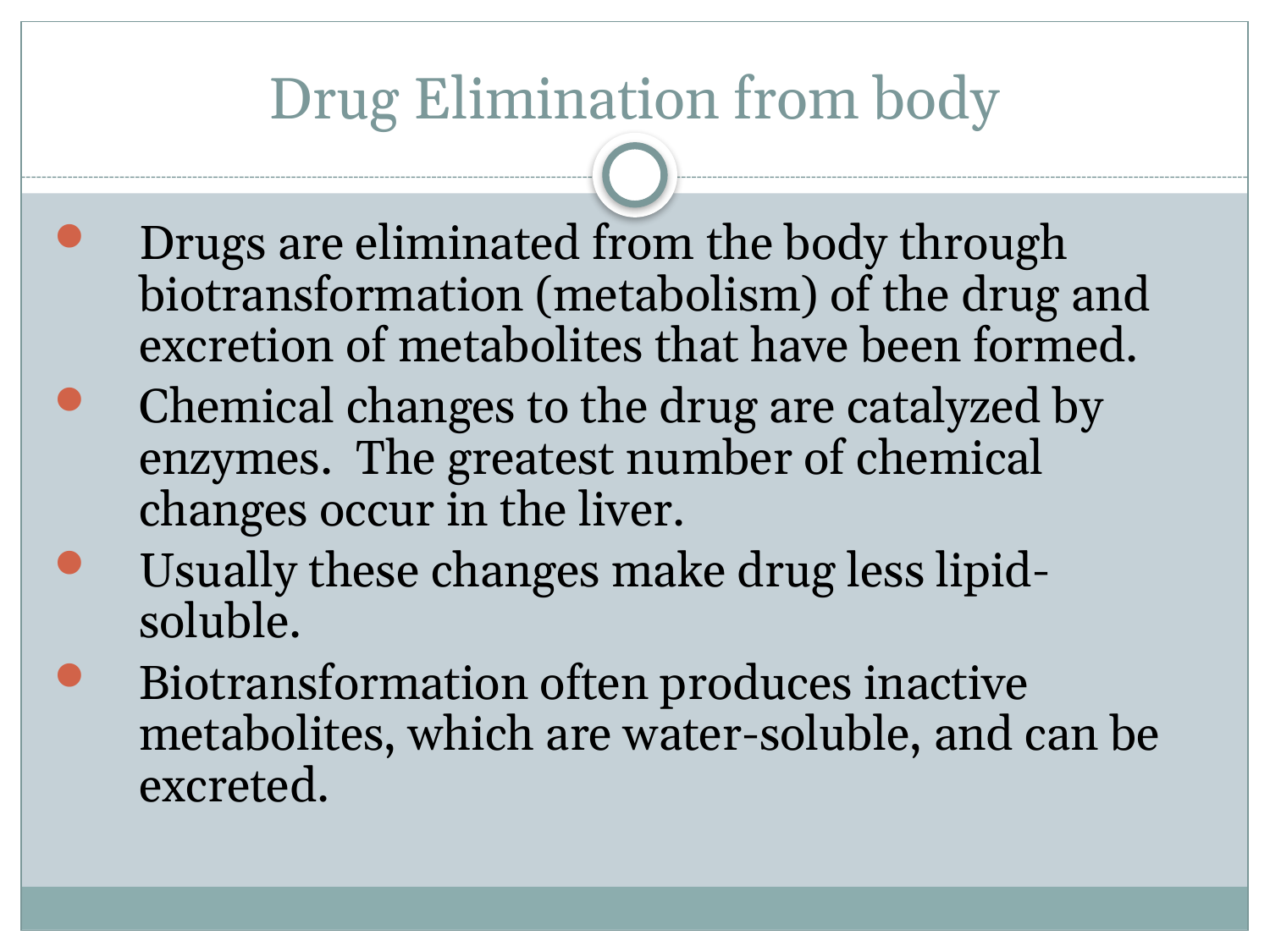

# Drug Elimination from body
Drugs are eliminated from the body through biotransformation (metabolism) of the drug and excretion of metabolites that have been formed.
Chemical changes to the drug are catalyzed by enzymes.  The greatest number of chemical changes occur in the liver.
Usually these changes make drug less lipid-soluble.
Biotransformation often produces inactive metabolites, which are water-soluble, and can be excreted.